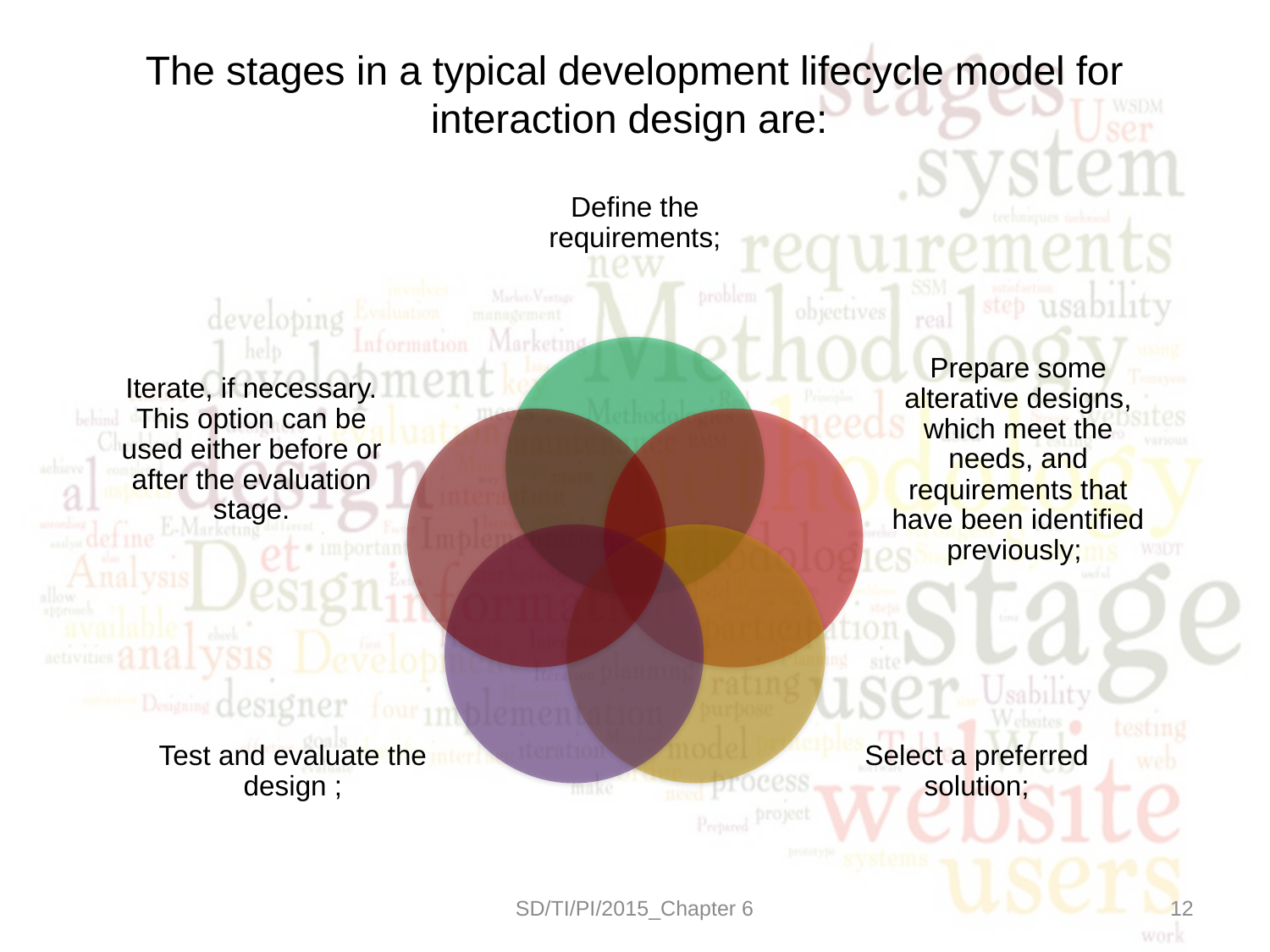

# The stages in a typical development lifecycle model for interaction design are:
Define the requirements;
Prepare some alterative designs, which meet the needs, and requirements that have been identified previously;
Select a preferred solution;
Test and evaluate the design ;
Iterate, if necessary. This option can be used either before or after the evaluation stage.
SD/TI/PI/2015_Chapter 6
12